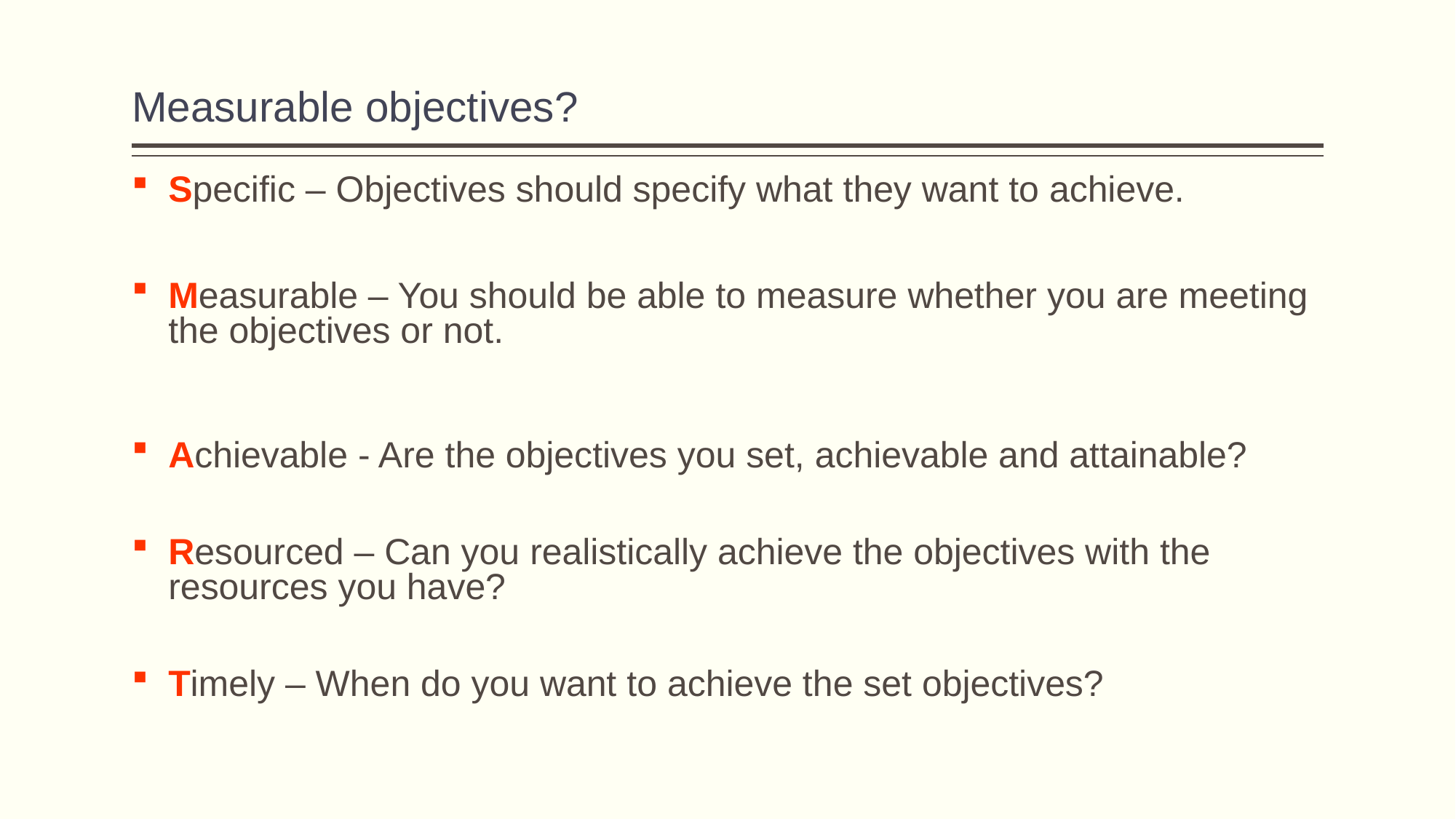

# Measurable objectives?
Specific – Objectives should specify what they want to achieve.
Measurable – You should be able to measure whether you are meeting the objectives or not.

Achievable - Are the objectives you set, achievable and attainable?
Resourced – Can you realistically achieve the objectives with the resources you have?
Timely – When do you want to achieve the set objectives?